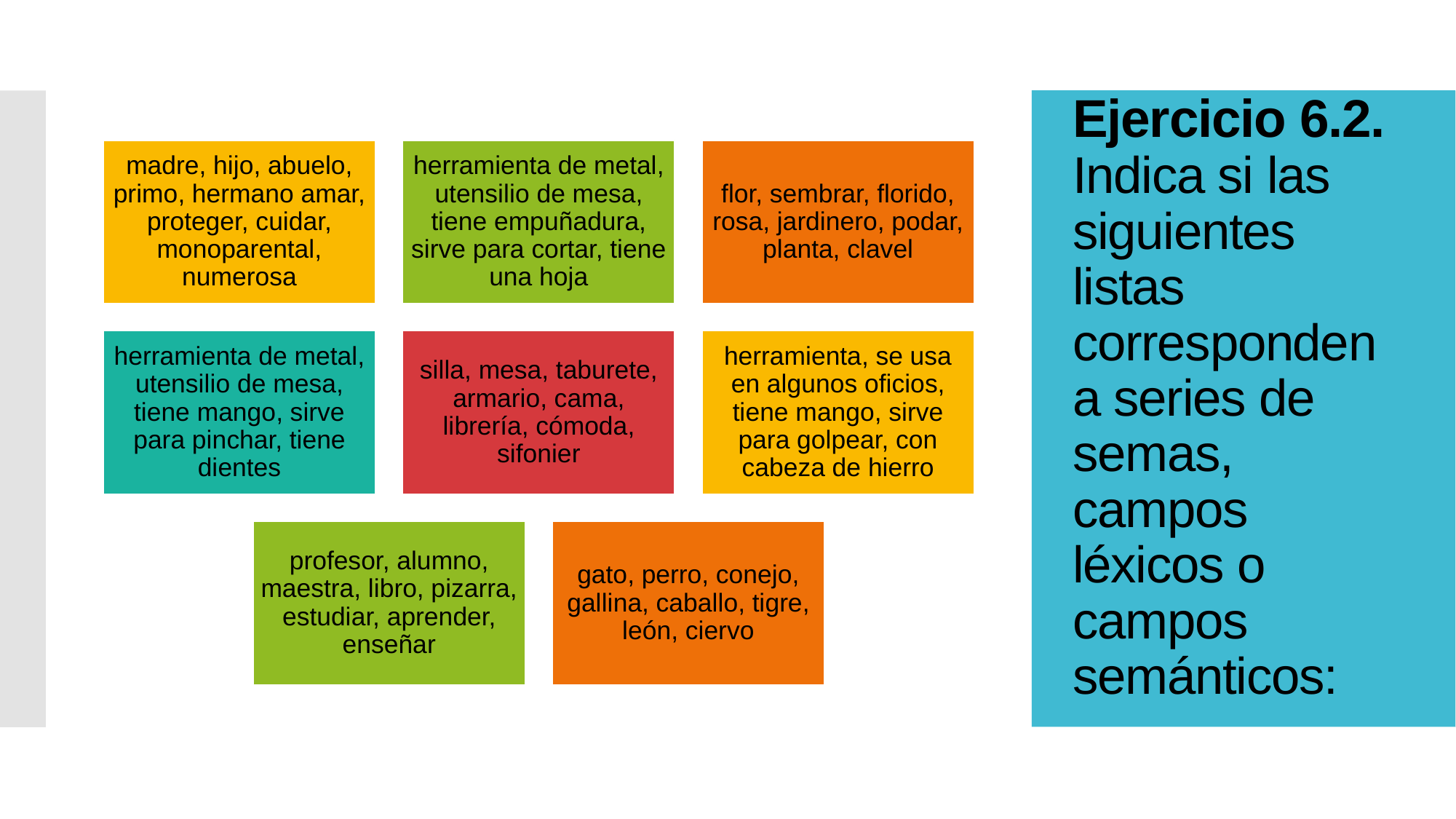

madre, hijo, abuelo, primo, hermano amar, proteger, cuidar, monoparental, numerosa
herramienta de metal, utensilio de mesa, tiene empuñadura, sirve para cortar, tiene una hoja
flor, sembrar, florido, rosa, jardinero, podar, planta, clavel
herramienta de metal, utensilio de mesa, tiene mango, sirve para pinchar, tiene dientes
silla, mesa, taburete, armario, cama, librería, cómoda, sifonier
herramienta, se usa en algunos oficios, tiene mango, sirve para golpear, con cabeza de hierro
profesor, alumno, maestra, libro, pizarra, estudiar, aprender, enseñar
gato, perro, conejo, gallina, caballo, tigre, león, ciervo
# Ejercicio 6.2. Indica si las siguientes listas corresponden a series de semas, campos léxicos o campos semánticos: